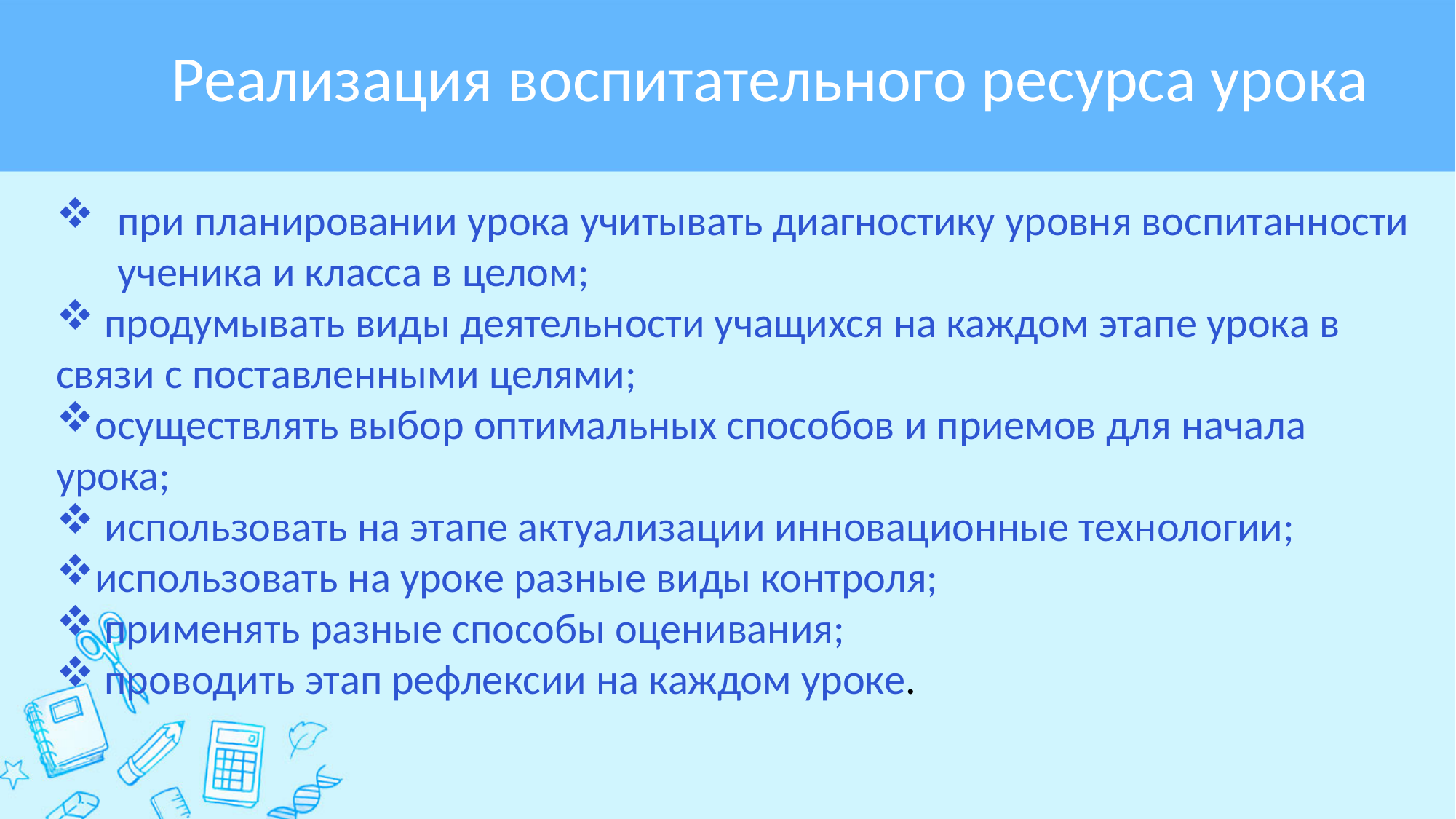

# Реализация воспитательного ресурса урока
при планировании урока учитывать диагностику уровня воспитанности ученика и класса в целом;
 продумывать виды деятельности учащихся на каждом этапе урока в связи с поставленными целями;
осуществлять выбор оптимальных способов и приемов для начала урока;
 использовать на этапе актуализации инновационные технологии;
использовать на уроке разные виды контроля;
 применять разные способы оценивания;
 проводить этап рефлексии на каждом уроке.